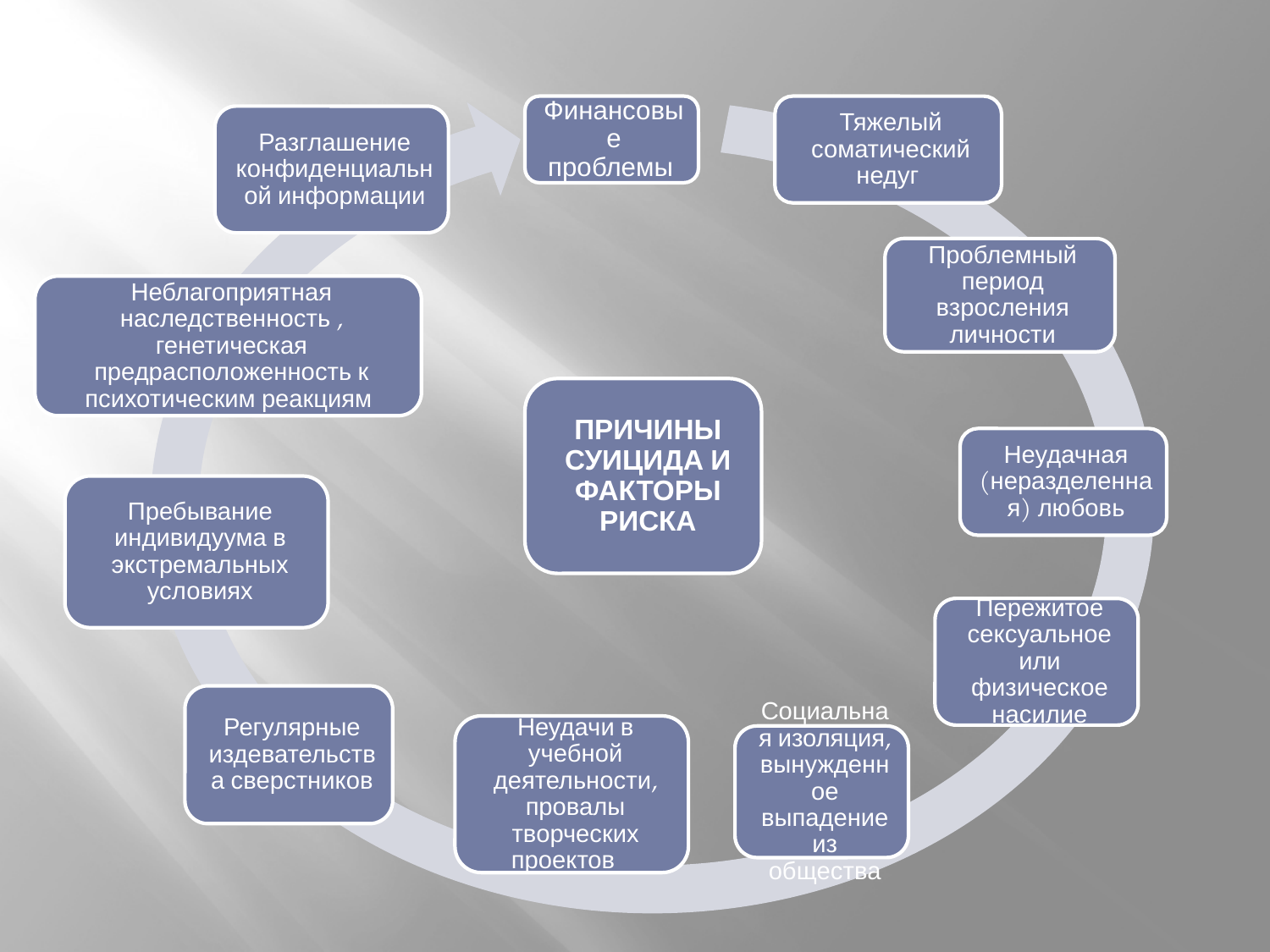

ПРИЧИНЫ СУИЦИДА И ФАКТОРЫ РИСКА
Неблагоприятная наследственность , генетическая предрасположенность к психотическим реакциям
Проблемный период взросления личности
Неудачная (неразделенная) любовь
Пережитое сексуальное или физическое насилие
Регулярные издевательства сверстников
Неудачи в учебной деятельности, провалы творческих проектов
Социальная изоляция, вынужденное выпадение из общества
Пребывание индивидуума в экстремальных условиях
Финансовые проблемы
Разглашение конфиденциальной информации
Тяжелый соматический недуг